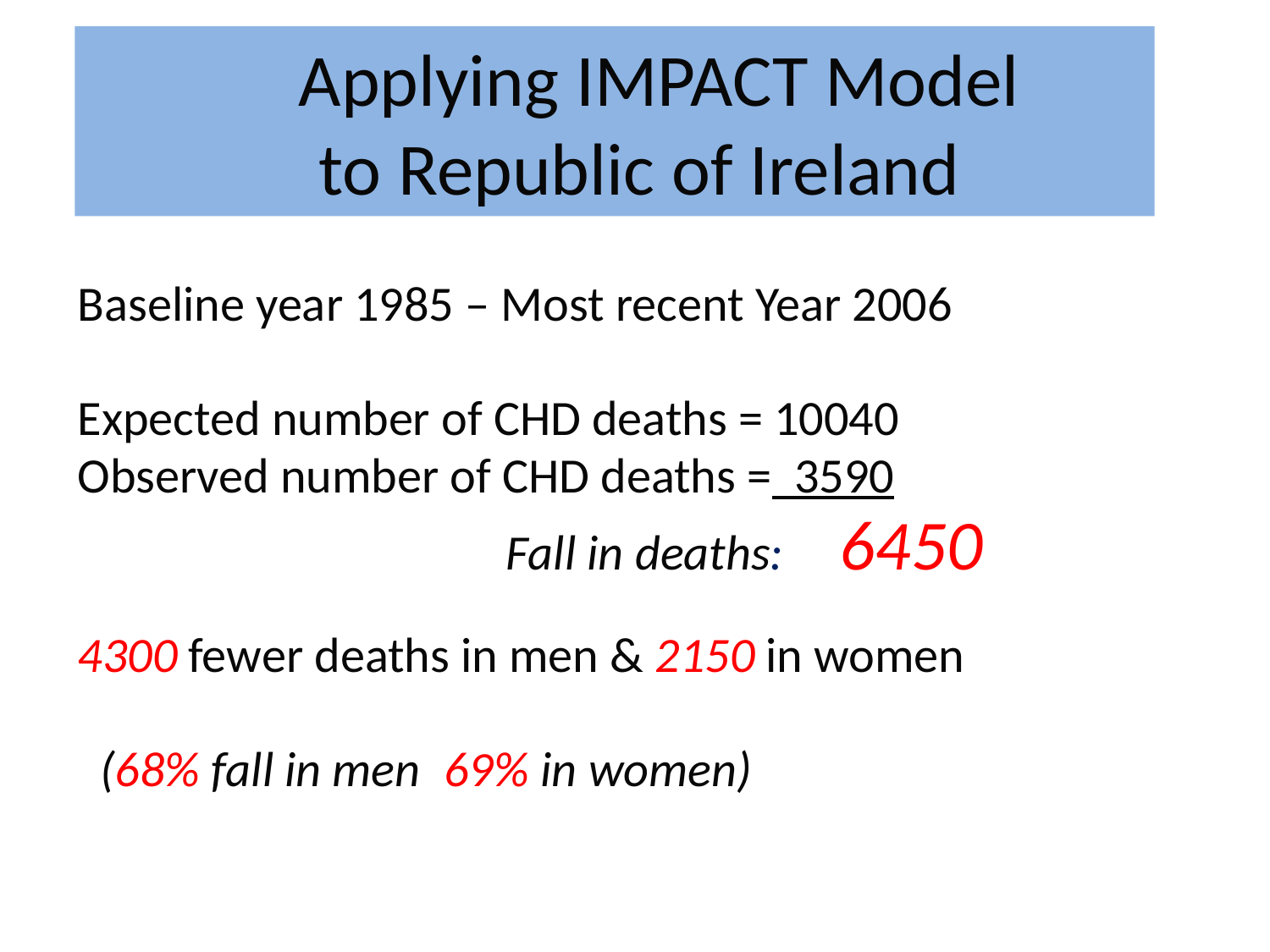

Applying IMPACT Model
    to Republic of Ireland

Baseline year 1985 – Most recent Year 2006

Expected number of CHD deaths = 10040
Observed number of CHD deaths =  3590
				Fall in deaths:     6450

4300 fewer deaths in men & 2150 in women

  (68% fall in men, 69% in women)